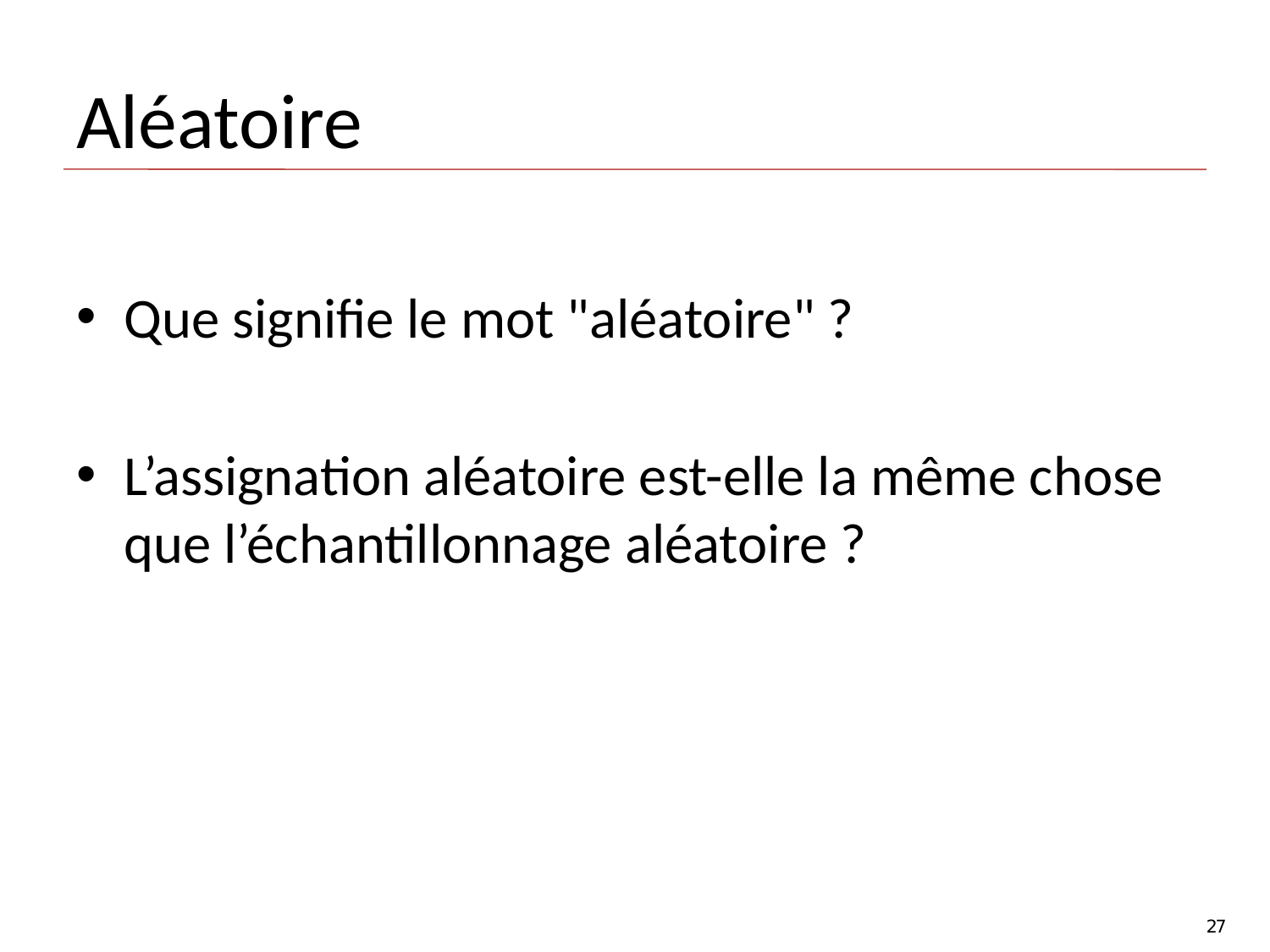

# Aléatoire
Que signifie le mot "aléatoire" ?

L’assignation aléatoire est-elle la même chose que l’échantillonnage aléatoire ?
27